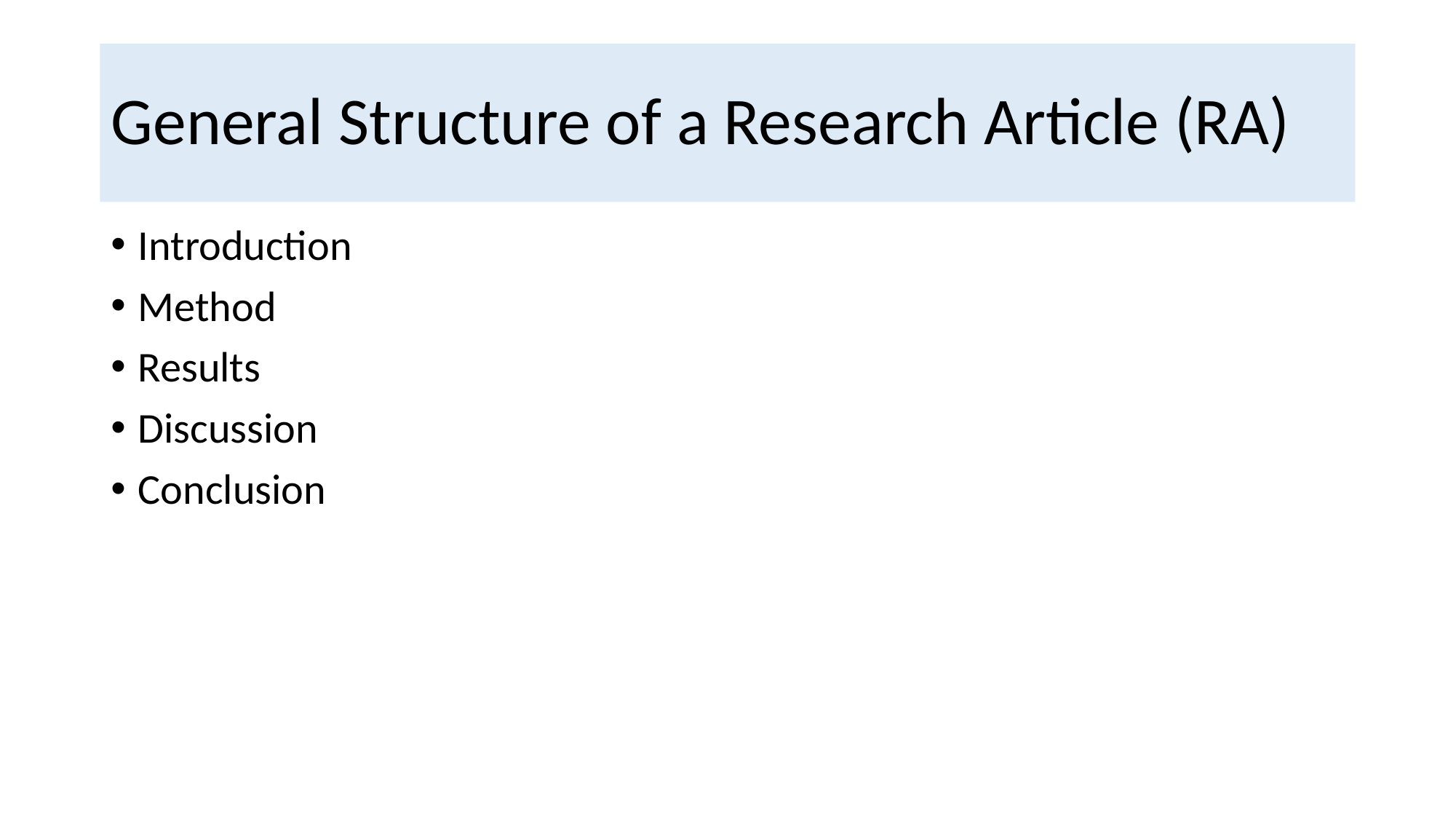

# General Structure of a Research Article (RA)
Introduction
Method
Results
Discussion
Conclusion